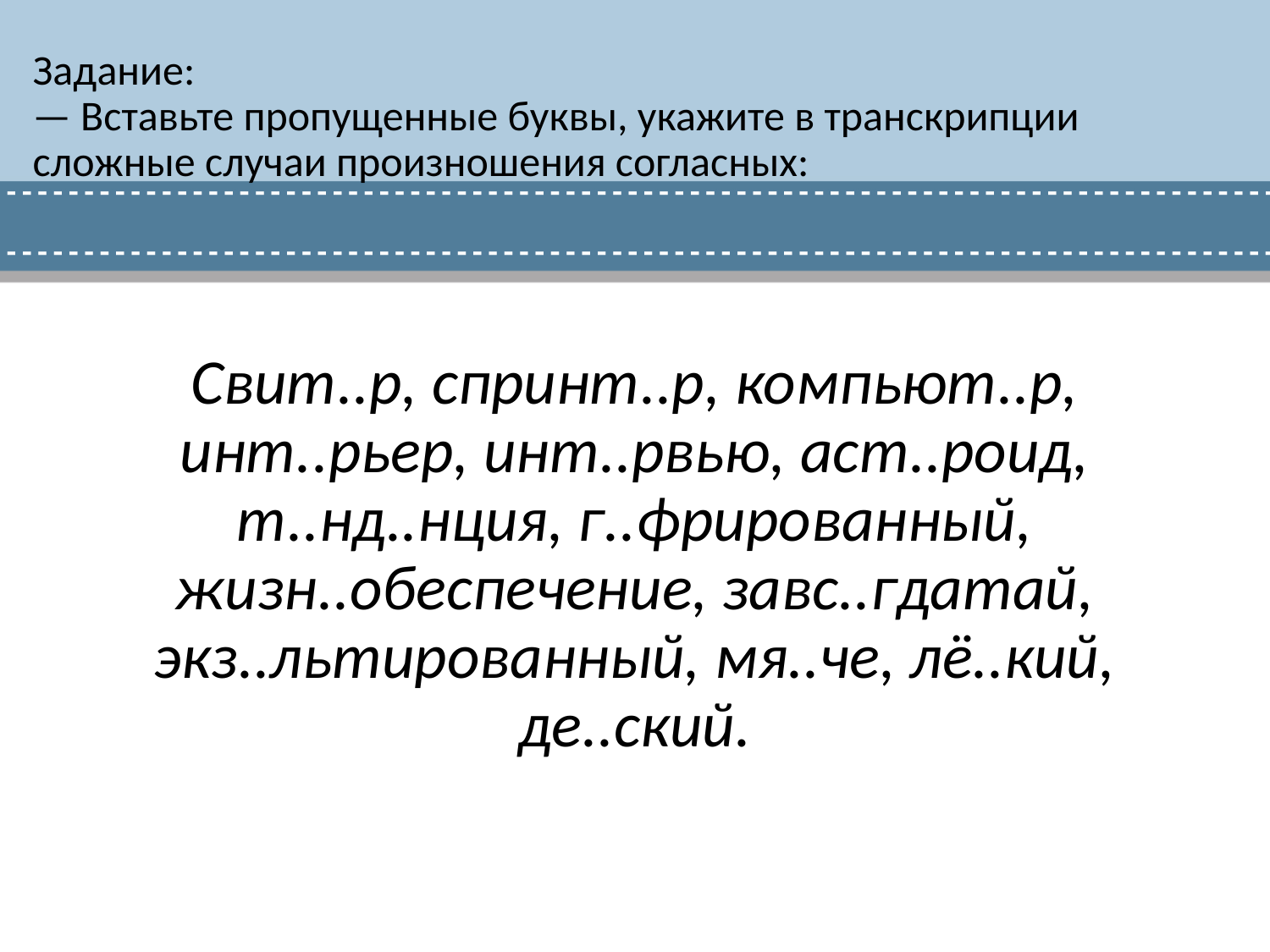

# Задание: — Вставьте пропущенные буквы, укажите в транскрипции сложные случаи произношения согласных:

Свит..р, спринт..р, компьют..р, инт..рьер, инт..рвью, аст..роид, т..нд..нция, г..фрированный, жизн..обеспечение, завс..гдатай, экз..льтированный, мя..че, лё..кий, де..ский.